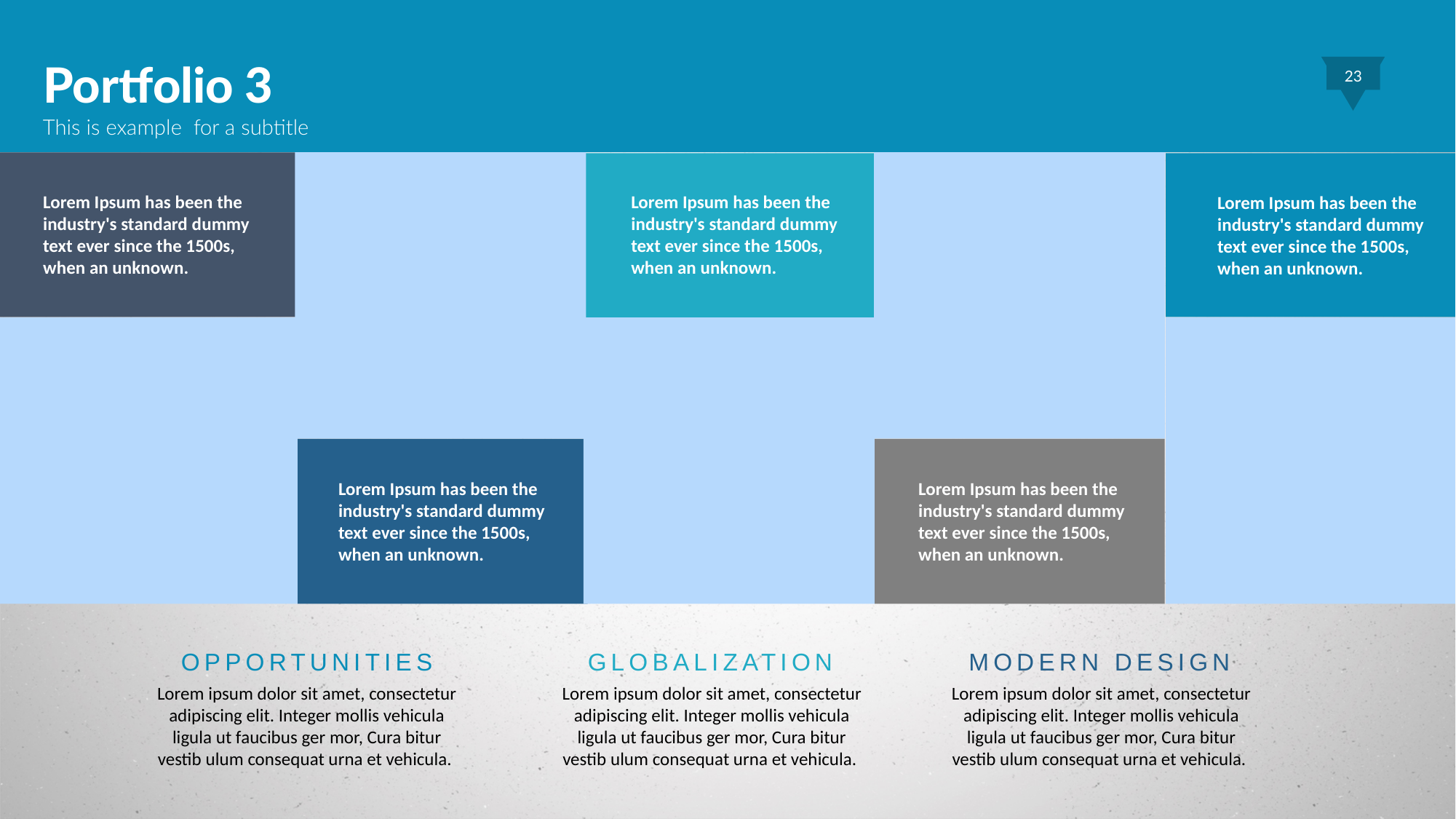

Portfolio 3
This is example  for a subtitle

23

Lorem Ipsum has been the industry's standard dummy text ever since the 1500s, when an unknown.

Lorem Ipsum has been the industry's standard dummy text ever since the 1500s, when an unknown.
Lorem Ipsum has been the industry's standard dummy text ever since the 1500s, when an unknown.
Lorem Ipsum has been the industry's standard dummy text ever since the 1500s, when an unknown.

Lorem Ipsum has been the industry's standard dummy text ever since the 1500s, when an unknown.
OPPORTUNITIES
GLOBALIZATION
MODERN DESIGN
Lorem ipsum dolor sit amet, consectetur adipiscing elit. Integer mollis vehicula ligula ut faucibus ger mor, Cura bitur vestib ulum consequat urna et vehicula.
Lorem ipsum dolor sit amet, consectetur adipiscing elit. Integer mollis vehicula ligula ut faucibus ger mor, Cura bitur vestib ulum consequat urna et vehicula.
Lorem ipsum dolor sit amet, consectetur adipiscing elit. Integer mollis vehicula ligula ut faucibus ger mor, Cura bitur vestib ulum consequat urna et vehicula.